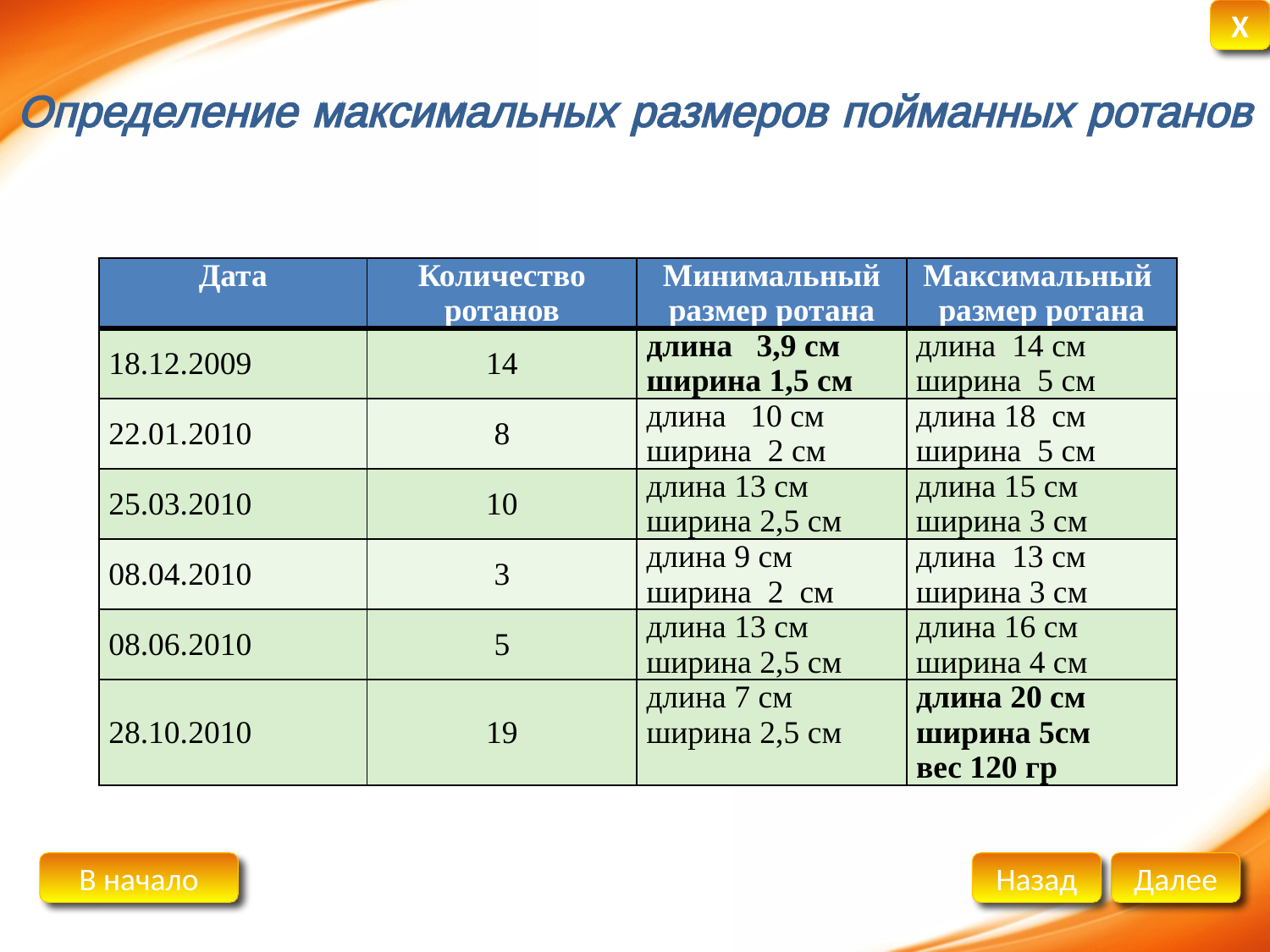

# Определение максимальных размеров пойманных ротанов
| Дата | Количество ротанов | Минимальный размер ротана | Максимальный размер ротана |
| --- | --- | --- | --- |
| 18.12.2009 | 14 | длина 3,9 см ширина 1,5 см | длина 14 см ширина 5 см |
| 22.01.2010 | 8 | длина 10 см ширина 2 см | длина 18 см ширина 5 см |
| 25.03.2010 | 10 | длина 13 см ширина 2,5 см | длина 15 см ширина 3 см |
| 08.04.2010 | 3 | длина 9 см ширина 2 см | длина 13 см ширина 3 см |
| 08.06.2010 | 5 | длина 13 см ширина 2,5 см | длина 16 см ширина 4 см |
| 28.10.2010 | 19 | длина 7 см ширина 2,5 см | длина 20 см ширина 5см вес 120 гр |